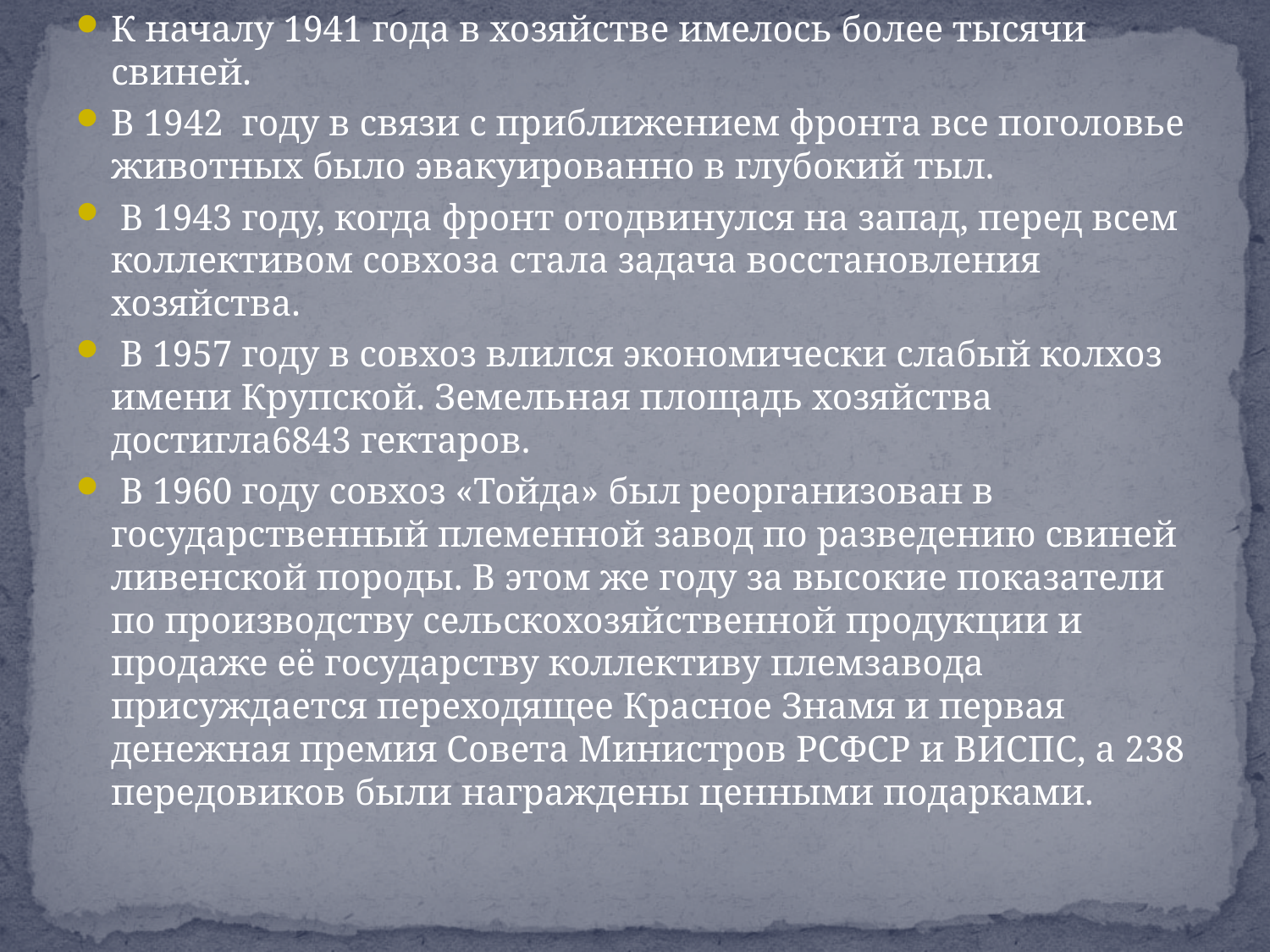

К началу 1941 года в хозяйстве имелось более тысячи свиней.
В 1942  году в связи с приближением фронта все поголовье животных было эвакуированно в глубокий тыл.
 В 1943 году, когда фронт отодвинулся на запад, перед всем коллективом совхоза стала задача восстановления  хозяйства.
 В 1957 году в совхоз влился экономически слабый колхоз имени Крупской. Земельная площадь хозяйства достигла6843 гектаров.
 В 1960 году совхоз «Тойда» был реорганизован в государственный племенной завод по разведению свиней ливенской породы. В этом же году за высокие показатели по производству сельскохозяйственной продукции и продаже её государству коллективу племзавода присуждается переходящее Красное Знамя и первая денежная премия Совета Министров РСФСР и ВИСПС, а 238 передовиков были награждены ценными подарками.

#